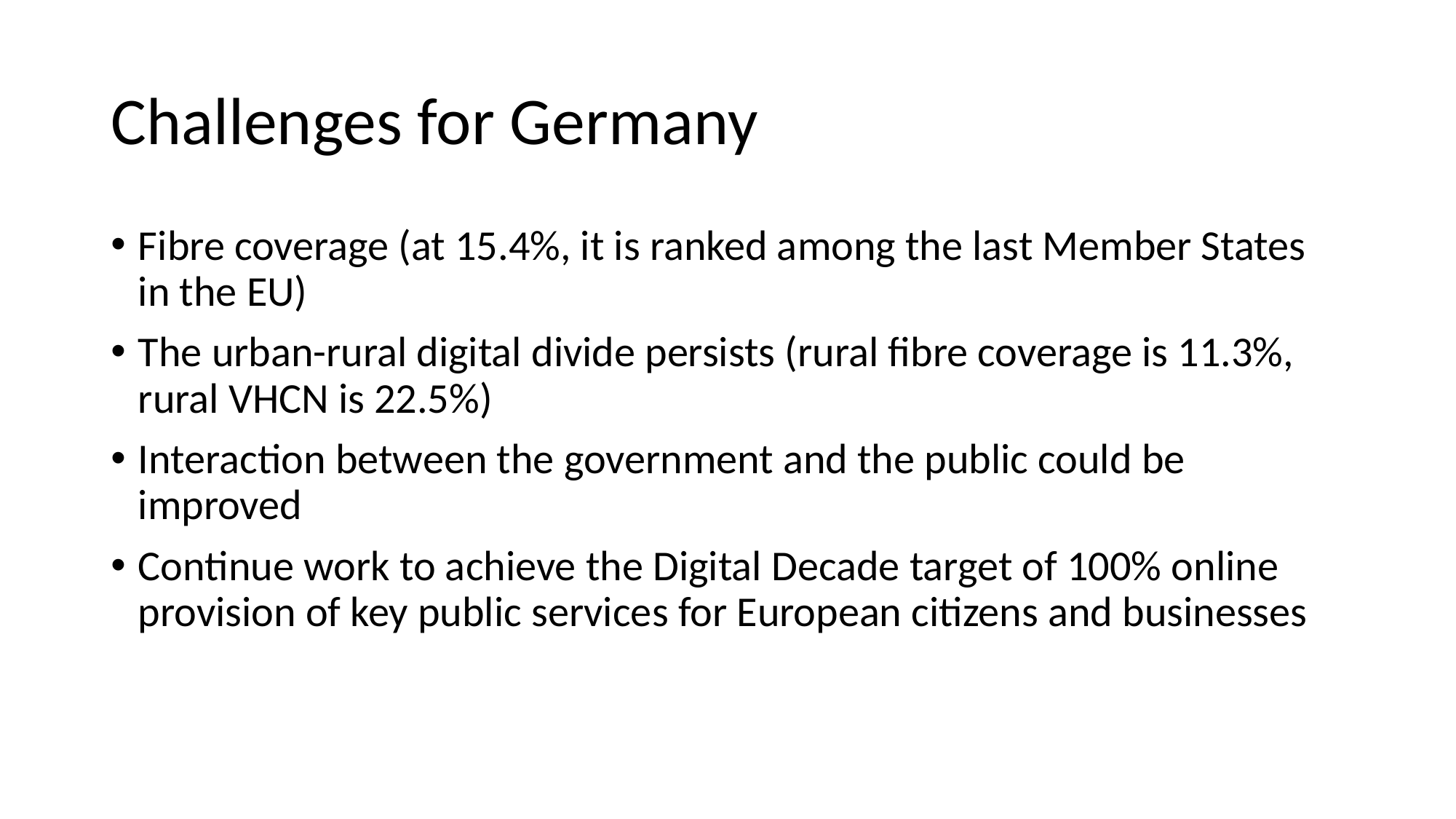

# Challenges for Germany
Fibre coverage (at 15.4%, it is ranked among the last Member States in the EU)
The urban-rural digital divide persists (rural fibre coverage is 11.3%, rural VHCN is 22.5%)
Interaction between the government and the public could be improved
Continue work to achieve the Digital Decade target of 100% online provision of key public services for European citizens and businesses